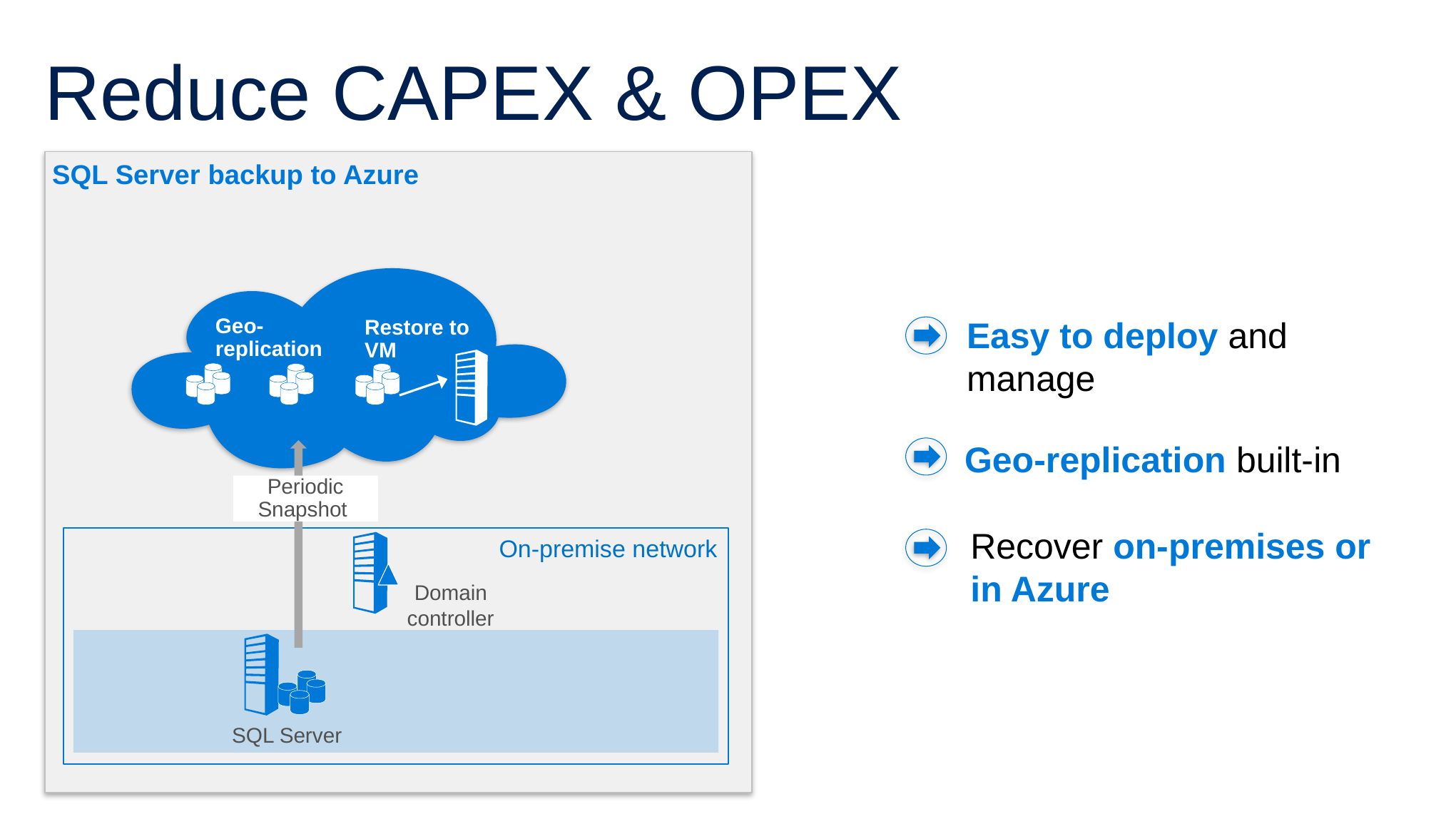

# Reduce CAPEX & OPEX
SQL Server backup to Azure

Easy to deploy and manage

Geo- replication

Restore to VM

Azure storage
Geo-replication built-in

Periodic Snapshot
Recover on-premises or in Azure

On-premise network

Domain controller

SQL Server